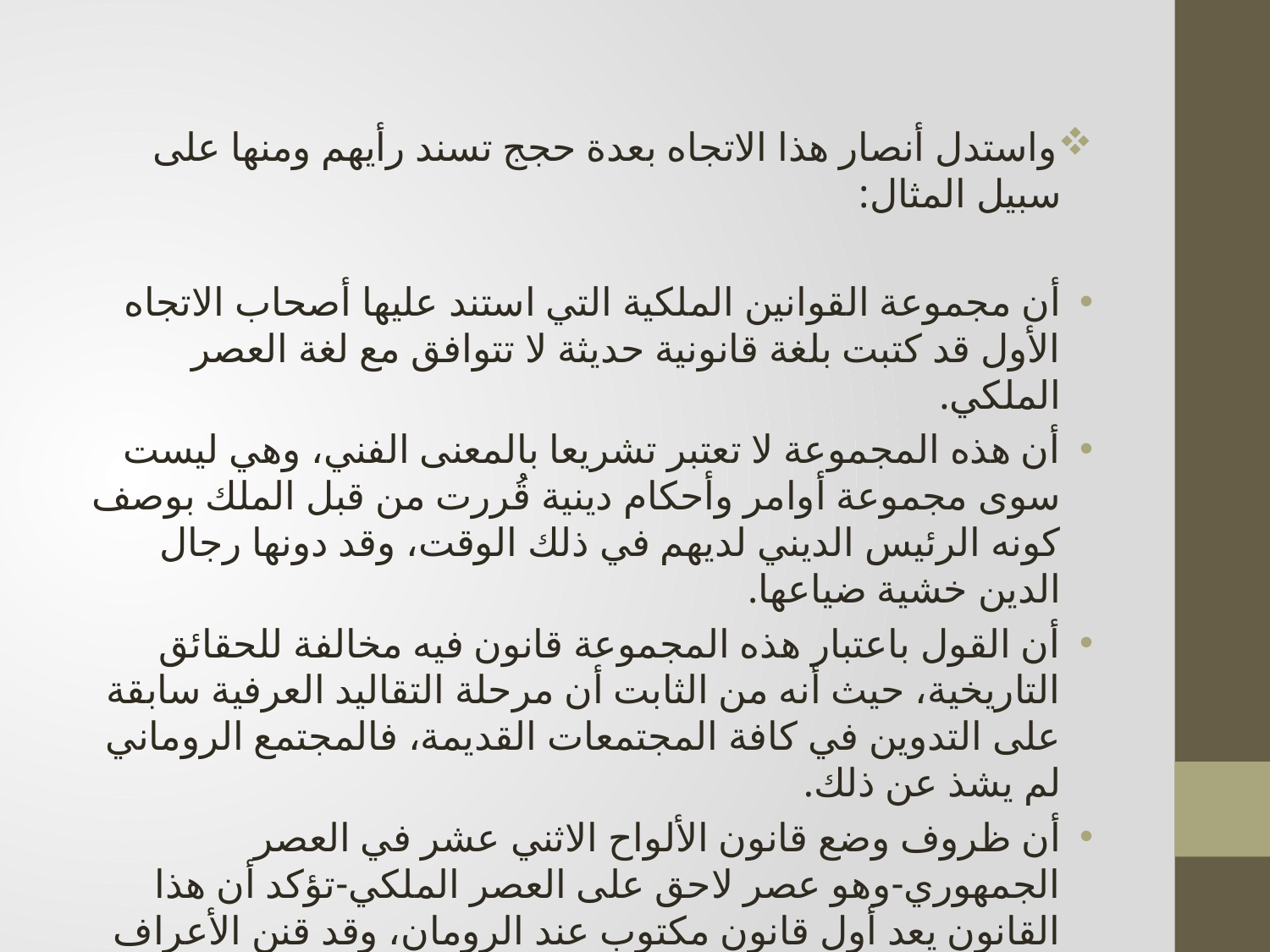

واستدل أنصار هذا الاتجاه بعدة حجج تسند رأيهم ومنها على سبيل المثال:

أن مجموعة القوانين الملكية التي استند عليها أصحاب الاتجاه الأول قد كتبت بلغة قانونية حديثة لا تتوافق مع لغة العصر الملكي.
أن هذه المجموعة لا تعتبر تشريعا بالمعنى الفني، وهي ليست سوى مجموعة أوامر وأحكام دينية قُررت من قبل الملك بوصف كونه الرئيس الديني لديهم في ذلك الوقت، وقد دونها رجال الدين خشية ضياعها.
أن القول باعتبار هذه المجموعة قانون فيه مخالفة للحقائق التاريخية، حيث أنه من الثابت أن مرحلة التقاليد العرفية سابقة على التدوين في كافة المجتمعات القديمة، فالمجتمع الروماني لم يشذ عن ذلك.
أن ظروف وضع قانون الألواح الاثني عشر في العصر الجمهوري-وهو عصر لاحق على العصر الملكي-تؤكد أن هذا القانون يعد أول قانون مكتوب عند الرومان، وقد قنن الأعراف السائدة في المجتمع.